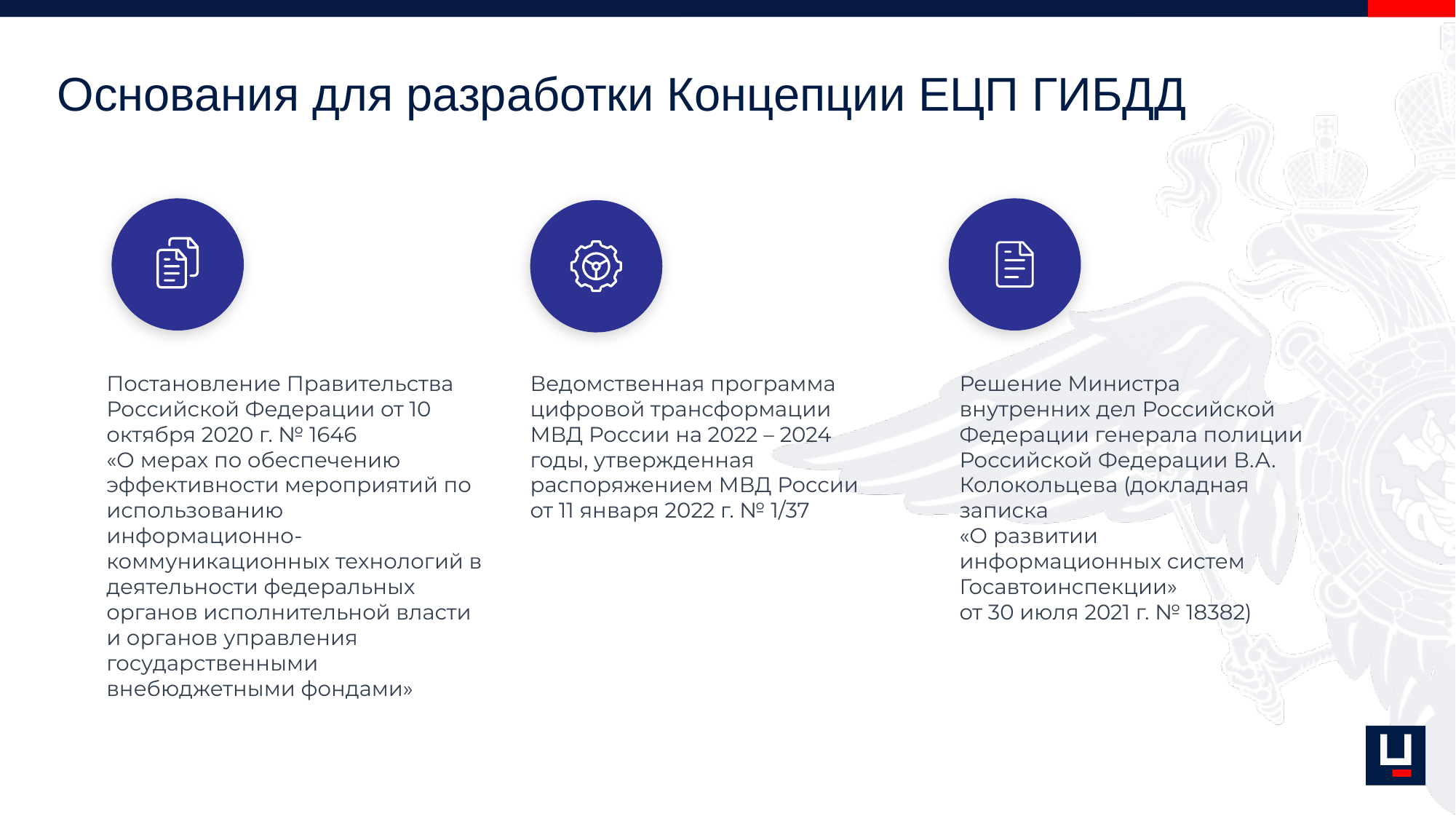

# Основания для разработки Концепции ЕЦП ГИБДД

Постановление Правительства Российской Федерации от 10 октября 2020 г. № 1646
«О мерах по обеспечению эффективности мероприятий по использованию информационно-коммуникационных технологий в деятельности федеральных органов исполнительной власти
и органов управления государственными внебюджетными фондами»
Ведомственная программа цифровой трансформации МВД России на 2022 – 2024 годы, утвержденная распоряжением МВД России от 11 января 2022 г. № 1/37
Решение Министра внутренних дел Российской Федерации генерала полиции Российской Федерации В.А. Колокольцева (докладная записка
«О развитии информационных систем Госавтоинспекции»
от 30 июля 2021 г. № 18382)
2
/32